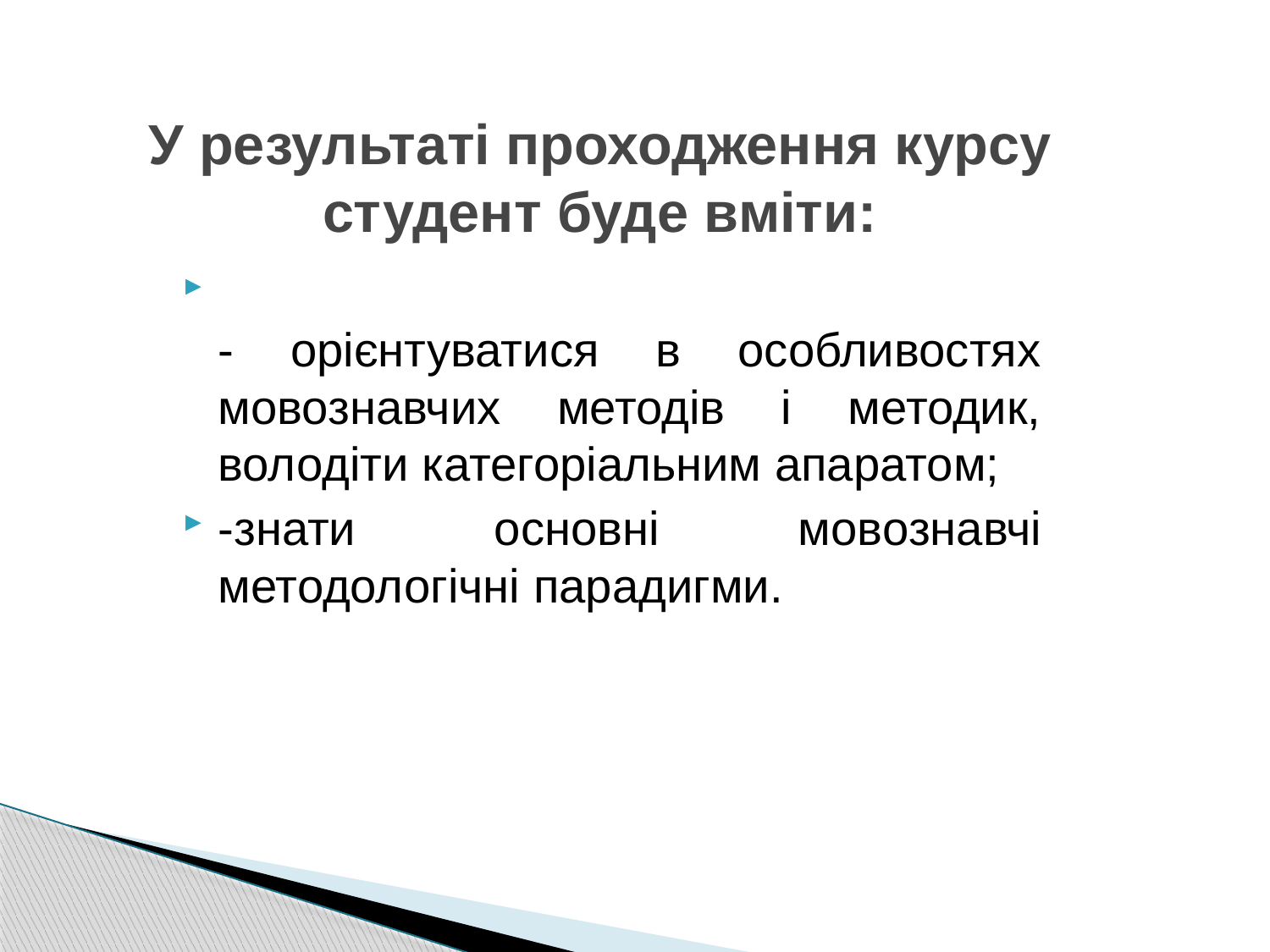

# У результаті проходження курсу студент буде вміти:
- орієнтуватися в особливостях мовознавчих методів і методик, володіти категоріальним апаратом;
-знати основні мовознавчі методологічні парадигми.